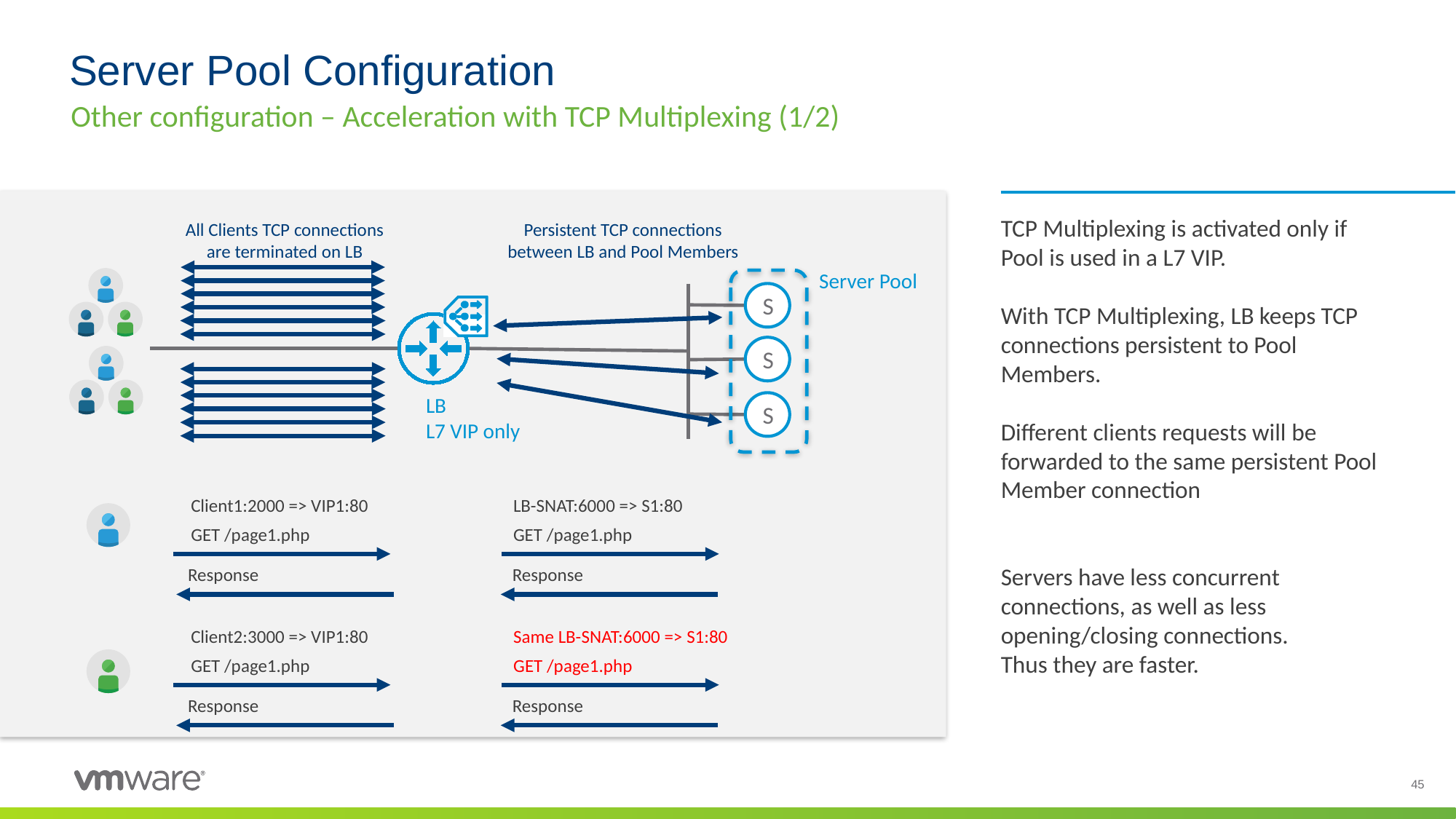

# Server Pool Configuration
Other configuration – Acceleration with TCP Multiplexing (1/2)
TCP Multiplexing is activated only if Pool is used in a L7 VIP.

With TCP Multiplexing, LB keeps TCP connections persistent to Pool Members.

Different clients requests will be forwarded to the same persistent Pool Member connection

Servers have less concurrent connections, as well as less opening/closing connections.
Thus they are faster.

All Clients TCP connections are terminated on LB
Persistent TCP connections between LB and Pool Members
Server Pool

S

S
LB
L7 VIP only
S
Client1:2000 => VIP1:80
GET /page1.php
LB-SNAT:6000 => S1:80
GET /page1.php

Response
Response
Client2:3000 => VIP1:80
GET /page1.php
Same LB-SNAT:6000 => S1:80
GET /page1.php

Response
Response